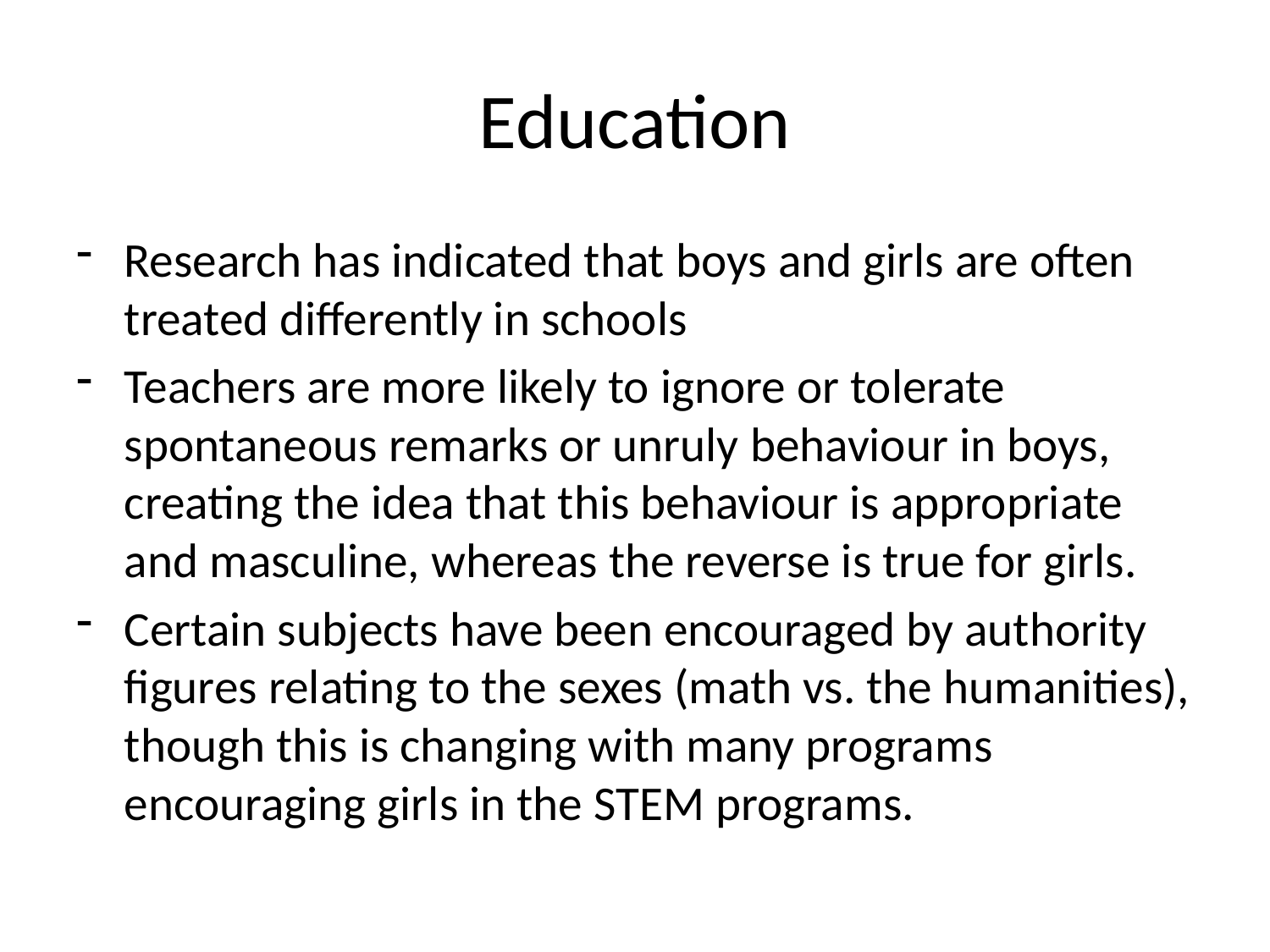

# Education
Research has indicated that boys and girls are often treated differently in schools
Teachers are more likely to ignore or tolerate spontaneous remarks or unruly behaviour in boys, creating the idea that this behaviour is appropriate and masculine, whereas the reverse is true for girls.
Certain subjects have been encouraged by authority figures relating to the sexes (math vs. the humanities), though this is changing with many programs encouraging girls in the STEM programs.